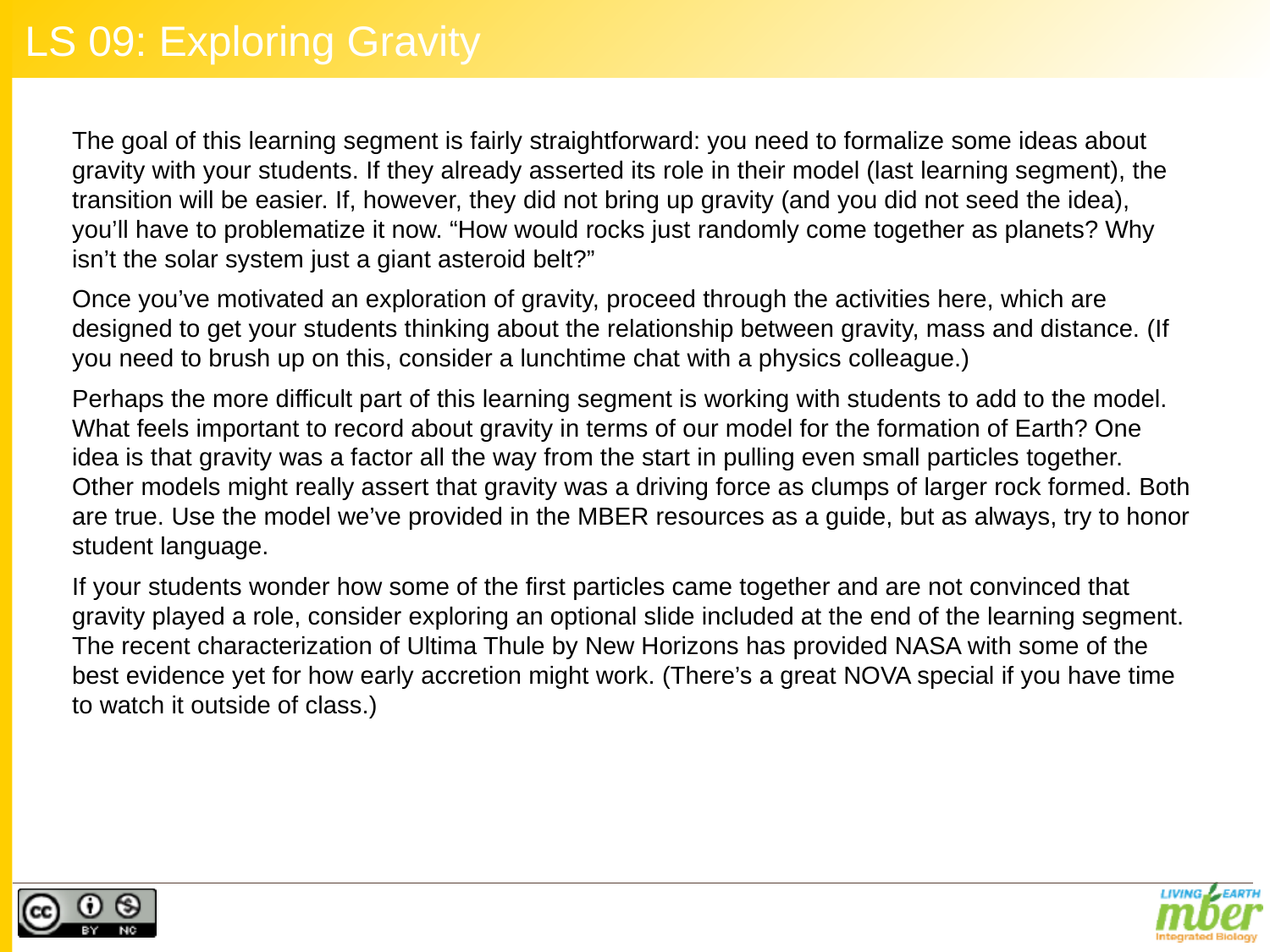

# LS 09: Exploring Gravity
The goal of this learning segment is fairly straightforward: you need to formalize some ideas about gravity with your students. If they already asserted its role in their model (last learning segment), the transition will be easier. If, however, they did not bring up gravity (and you did not seed the idea), you’ll have to problematize it now. “How would rocks just randomly come together as planets? Why isn’t the solar system just a giant asteroid belt?”
Once you’ve motivated an exploration of gravity, proceed through the activities here, which are designed to get your students thinking about the relationship between gravity, mass and distance. (If you need to brush up on this, consider a lunchtime chat with a physics colleague.)
Perhaps the more difficult part of this learning segment is working with students to add to the model. What feels important to record about gravity in terms of our model for the formation of Earth? One idea is that gravity was a factor all the way from the start in pulling even small particles together. Other models might really assert that gravity was a driving force as clumps of larger rock formed. Both are true. Use the model we’ve provided in the MBER resources as a guide, but as always, try to honor student language.
If your students wonder how some of the first particles came together and are not convinced that gravity played a role, consider exploring an optional slide included at the end of the learning segment. The recent characterization of Ultima Thule by New Horizons has provided NASA with some of the best evidence yet for how early accretion might work. (There’s a great NOVA special if you have time to watch it outside of class.)